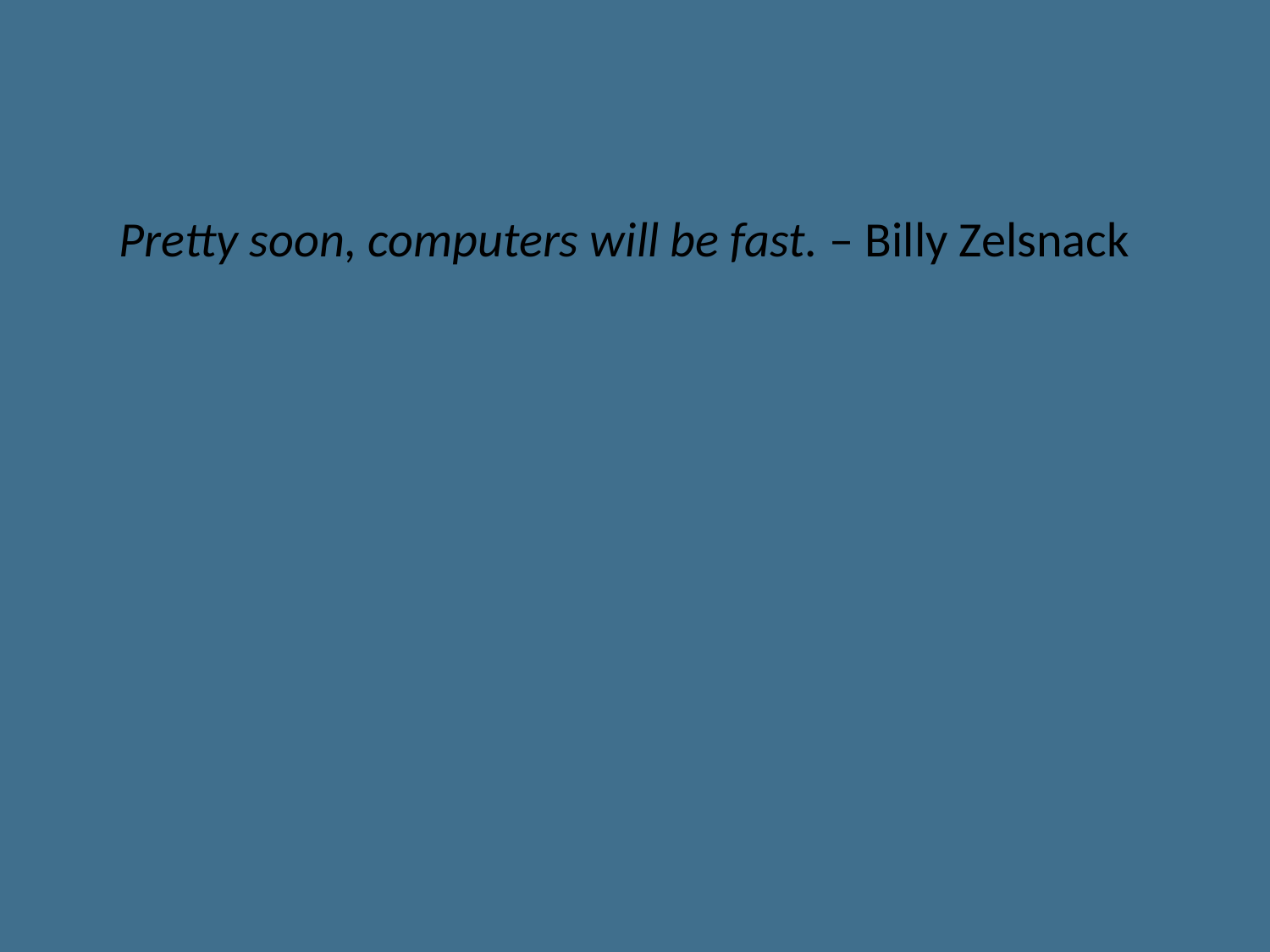

Pretty soon, computers will be fast. – Billy Zelsnack